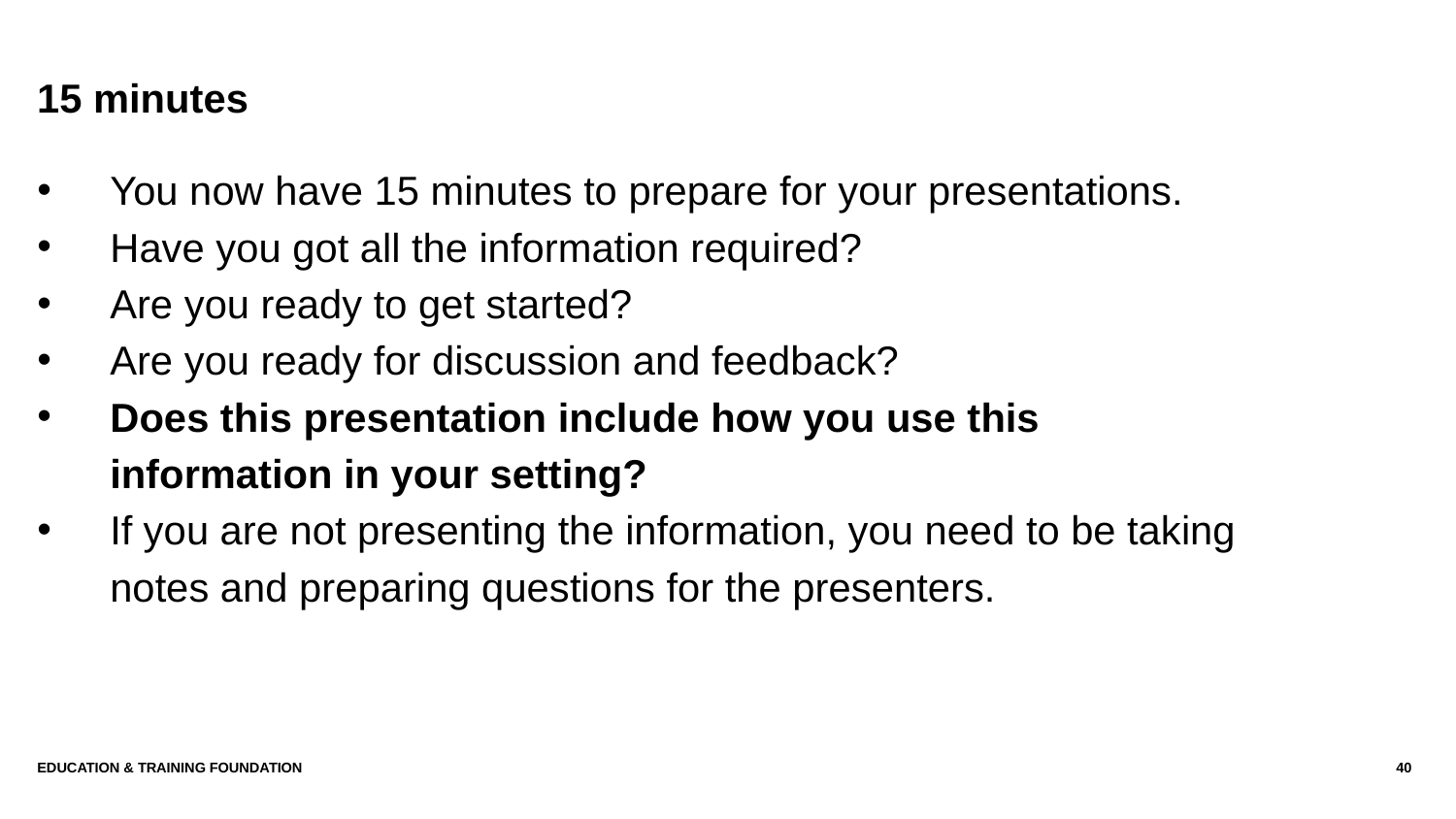

# 15 minutes
You now have 15 minutes to prepare for your presentations.
Have you got all the information required?
Are you ready to get started?
Are you ready for discussion and feedback?
Does this presentation include how you use this information in your setting?
If you are not presenting the information, you need to be taking notes and preparing questions for the presenters.

Education & Training Foundation
40